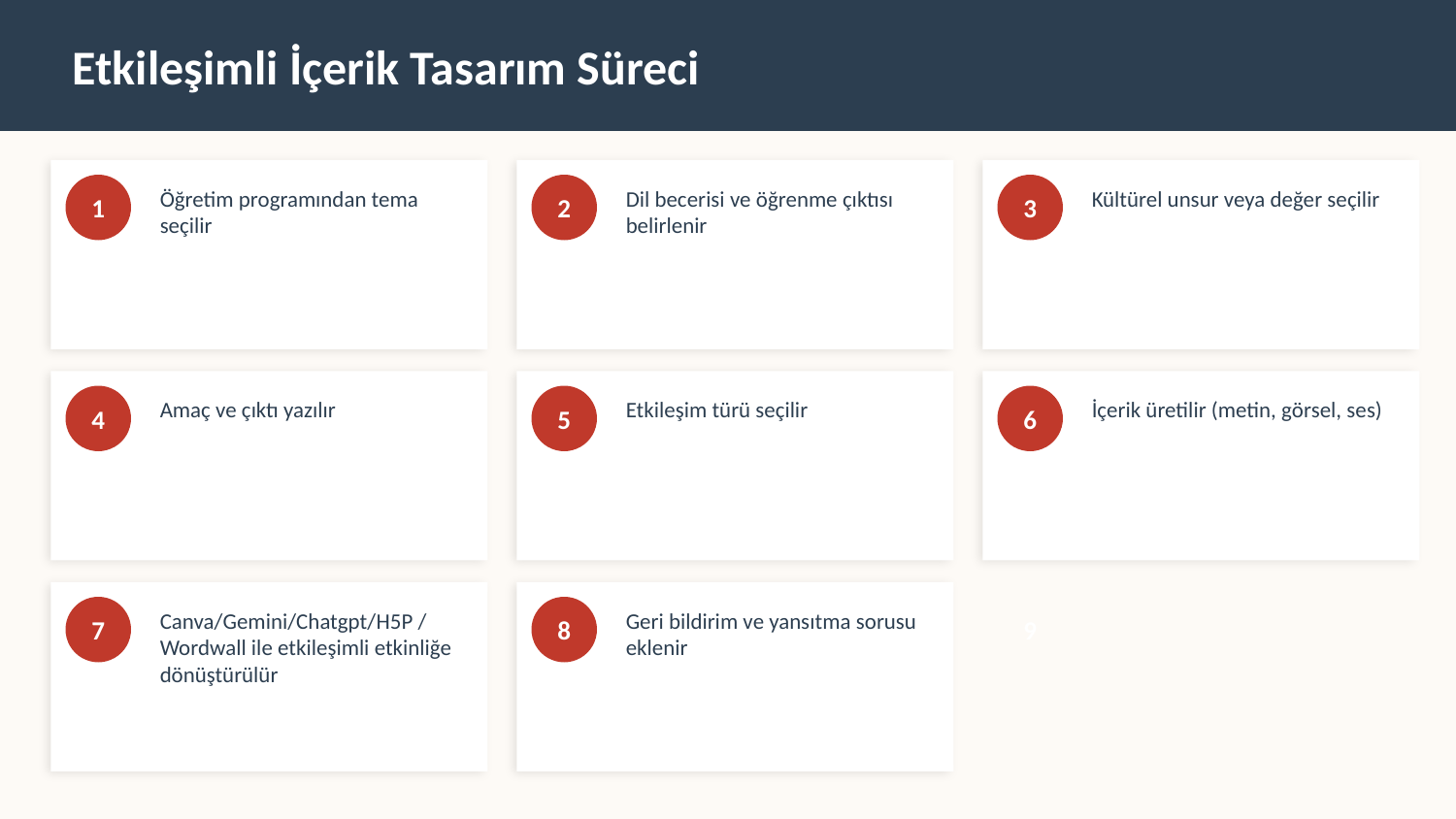

Etkileşimli İçerik Tasarım Süreci

1

2

3
Öğretim programından tema seçilir
Dil becerisi ve öğrenme çıktısı belirlenir
Kültürel unsur veya değer seçilir

4

5

6
Amaç ve çıktı yazılır
Etkileşim türü seçilir
İçerik üretilir (metin, görsel, ses)

7

8
9
Canva/Gemini/Chatgpt/H5P / Wordwall ile etkileşimli etkinliğe dönüştürülür
Geri bildirim ve yansıtma sorusu eklenir